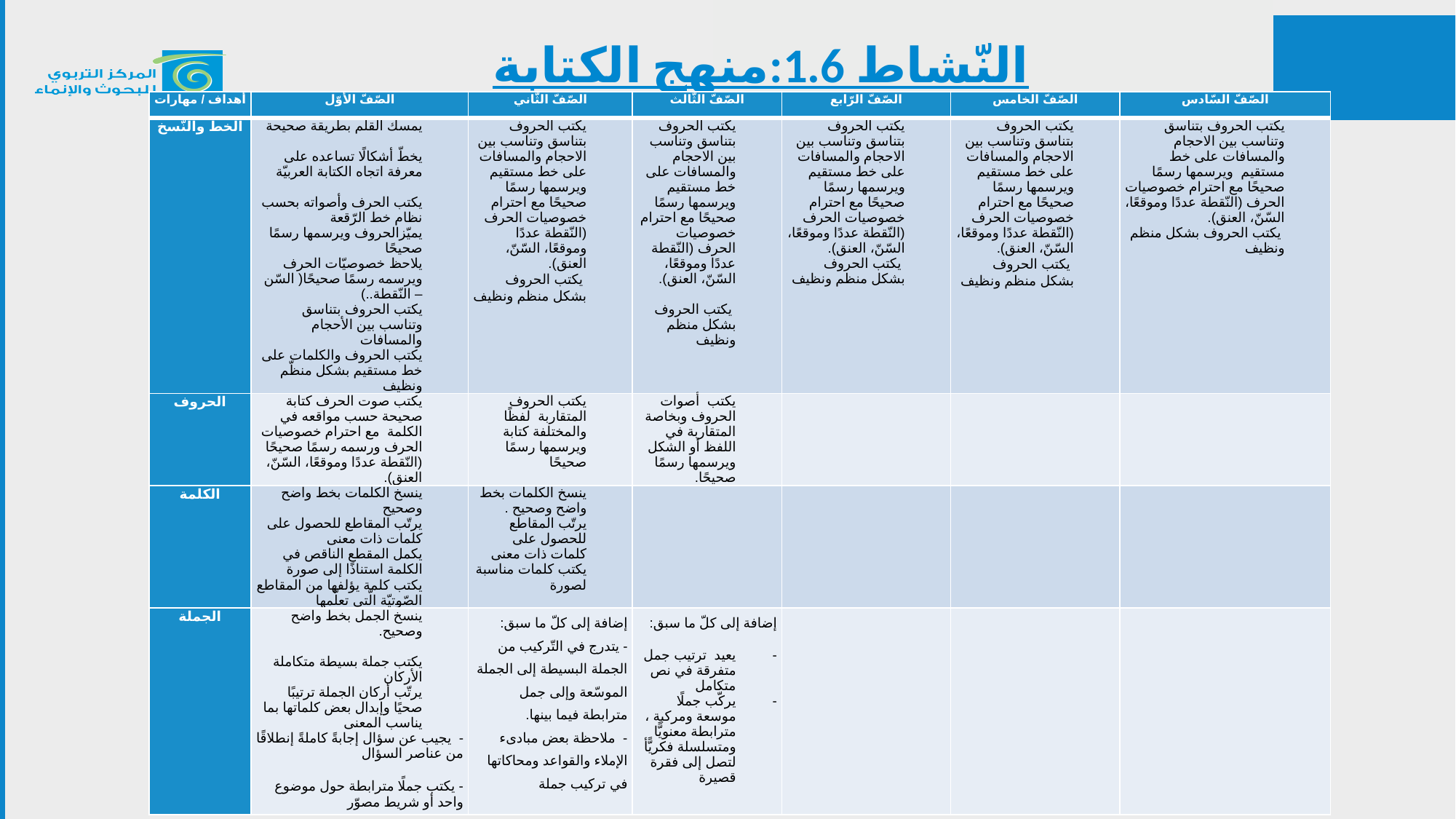

النّشاط 1.6:منهج الكتابة
| أهداف / مهارات | الصّفّ الأوّل | الصّفّ الثّاني | الصّفّ الثّالث | الصّفّ الرّابع | الصّفّ الخامس | الصّفّ السّادس |
| --- | --- | --- | --- | --- | --- | --- |
| الخطّ والنّسخ | يمسك القلم بطريقة صحيحة يخطّ أشكالًا تساعده على معرفة اتجاه الكتابة العربيّة يكتب الحرف وأصواته بحسب نظام خط الرّقعة يميّزالحروف ويرسمها رسمًا صحيحًا يلاحظ خصوصيّات الحرف ويرسمه رسمًا صحيحًا( السّن – النّقطة..) يكتب الحروف بتناسق وتناسب بين الأحجام والمسافات يكتب الحروف والكلمات على خط مستقيم بشكل منظّم ونظيف | يكتب الحروف بتناسق وتناسب بين الاحجام والمسافات على خط مستقيم ويرسمها رسمًا صحيحًا مع احترام خصوصيات الحرف (النّقطة عددًا وموقعًا، السّنّ، العنق). يكتب الحروف بشكل منظم ونظيف | يكتب الحروف بتناسق وتناسب بين الاحجام والمسافات على خط مستقيم ويرسمها رسمًا صحيحًا مع احترام خصوصيات الحرف (النّقطة عددًا وموقعًا، السّنّ، العنق). يكتب الحروف بشكل منظم ونظيف | يكتب الحروف بتناسق وتناسب بين الاحجام والمسافات على خط مستقيم ويرسمها رسمًا صحيحًا مع احترام خصوصيات الحرف (النّقطة عددًا وموقعًا، السّنّ، العنق). يكتب الحروف بشكل منظم ونظيف | يكتب الحروف بتناسق وتناسب بين الاحجام والمسافات على خط مستقيم ويرسمها رسمًا صحيحًا مع احترام خصوصيات الحرف (النّقطة عددًا وموقعًا، السّنّ، العنق). يكتب الحروف بشكل منظم ونظيف | يكتب الحروف بتناسق وتناسب بين الاحجام والمسافات على خط مستقيم ويرسمها رسمًا صحيحًا مع احترام خصوصيات الحرف (النّقطة عددًا وموقعًا، السّنّ، العنق). يكتب الحروف بشكل منظم ونظيف |
| الحروف | يكتب صوت الحرف كتابة صحيحة حسب مواقعه في الكلمة مع احترام خصوصيات الحرف ورسمه رسمًا صحيحًا (النّقطة عددًا وموقعًا، السّنّ، العنق). | يكتب الحروف المتقاربة لفظًا والمختلفة كتابة ويرسمها رسمًا صحيحًا | يكتب أصوات الحروف وبخاصة المتقاربة في اللفظ أو الشكل ويرسمها رسمًا صحيحًا. |  |  |  |
| الكلمة | ينسخ الكلمات بخط واضح وصحيح يرتّب المقاطع للحصول على كلمات ذات معنى يكمل المقطع الناقص في الكلمة استناذًا إلى صورة يكتب كلمة يؤلفها من المقاطع الصّوتيّة الّتي تعلّمها | ينسخ الكلمات بخط واضح وصحيح . يرتّب المقاطع للحصول على كلمات ذات معنى يكتب كلمات مناسبة لصورة |  |  |  |  |
| الجملة | ينسخ الجمل بخط واضح وصحيح.   يكتب جملة بسيطة متكاملة الأركان يرتّب أركان الجملة ترتيبًا صحيًا وإبدال بعض كلماتها بما يناسب المعنى - يجيب عن سؤال إجابةً كاملةً إنطلاقًا من عناصر السؤال   - يكتب جملًا مترابطة حول موضوع واحد أو شريط مصوّر | إضافة إلى كلّ ما سبق: - يتدرج في التّركيب من الجملة البسيطة إلى الجملة الموسّعة وإلى جمل مترابطة فيما بينها. - ملاحظة بعض مبادىء الإملاء والقواعد ومحاكاتها في تركيب جملة | إضافة إلى كلّ ما سبق:   يعيد ترتيب جمل متفرقة في نص متكامل يركّب جملًا موسعة ومركبة ، مترابطة معنويًّا ومتسلسلة فكريًّأ لتصل إلى فقرة قصيرة |  |  |  |